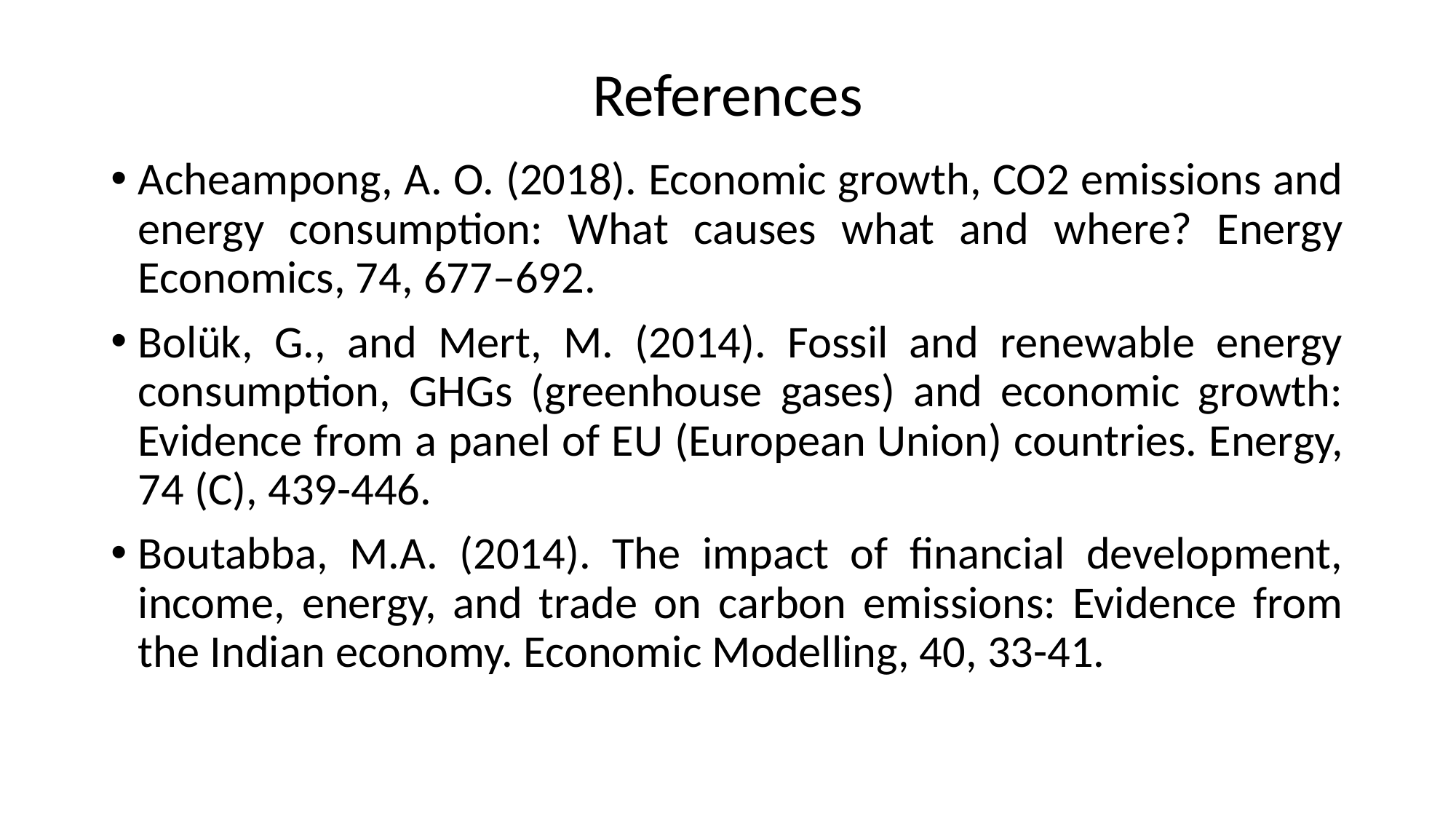

# References
Acheampong, A. O. (2018). Economic growth, CO2 emissions and energy consumption: What causes what and where? Energy Economics, 74, 677–692.
Bolük, G., and Mert, M. (2014). Fossil and renewable energy consumption, GHGs (greenhouse gases) and economic growth: Evidence from a panel of EU (European Union) countries. Energy, 74 (C), 439-446.
Boutabba, M.A. (2014). The impact of financial development, income, energy, and trade on carbon emissions: Evidence from the Indian economy. Economic Modelling, 40, 33-41.